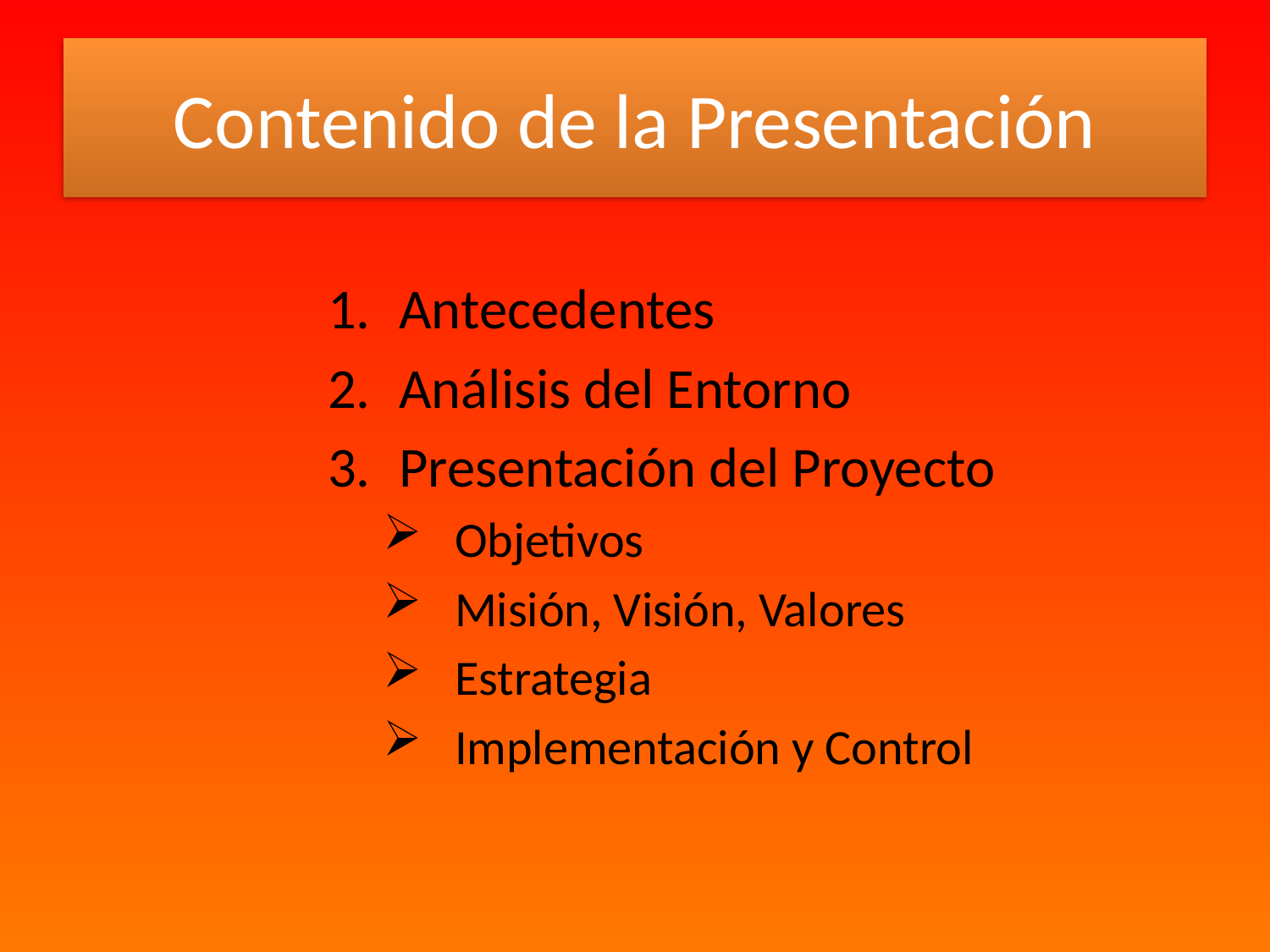

# Contenido de la Presentación
Antecedentes
Análisis del Entorno
Presentación del Proyecto
Objetivos
Misión, Visión, Valores
Estrategia
Implementación y Control